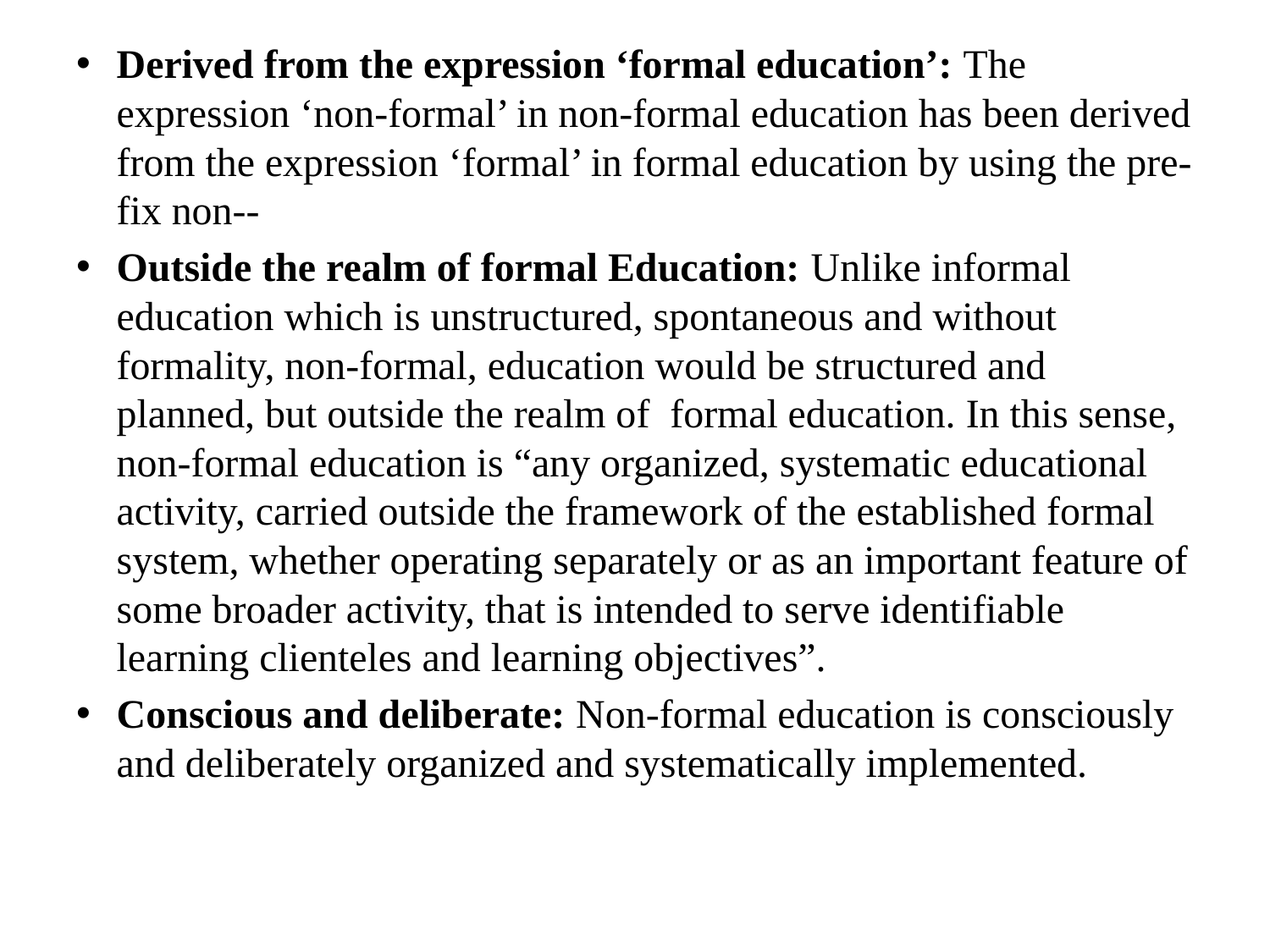

Derived from the expression ‘formal education’: The expression ‘non-formal’ in non-formal education has been derived from the expression ‘formal’ in formal education by using the pre-fix non--
Outside the realm of formal Education: Unlike informal education which is unstructured, spontaneous and without formality, non-formal, education would be structured and planned, but outside the realm of  formal education. In this sense, non-formal education is “any organized, systematic educational activity, carried outside the framework of the established formal system, whether operating separately or as an important feature of some broader activity, that is intended to serve identifiable learning clienteles and learning objectives”.
Conscious and deliberate: Non-formal education is consciously and deliberately organized and systematically implemented.
#